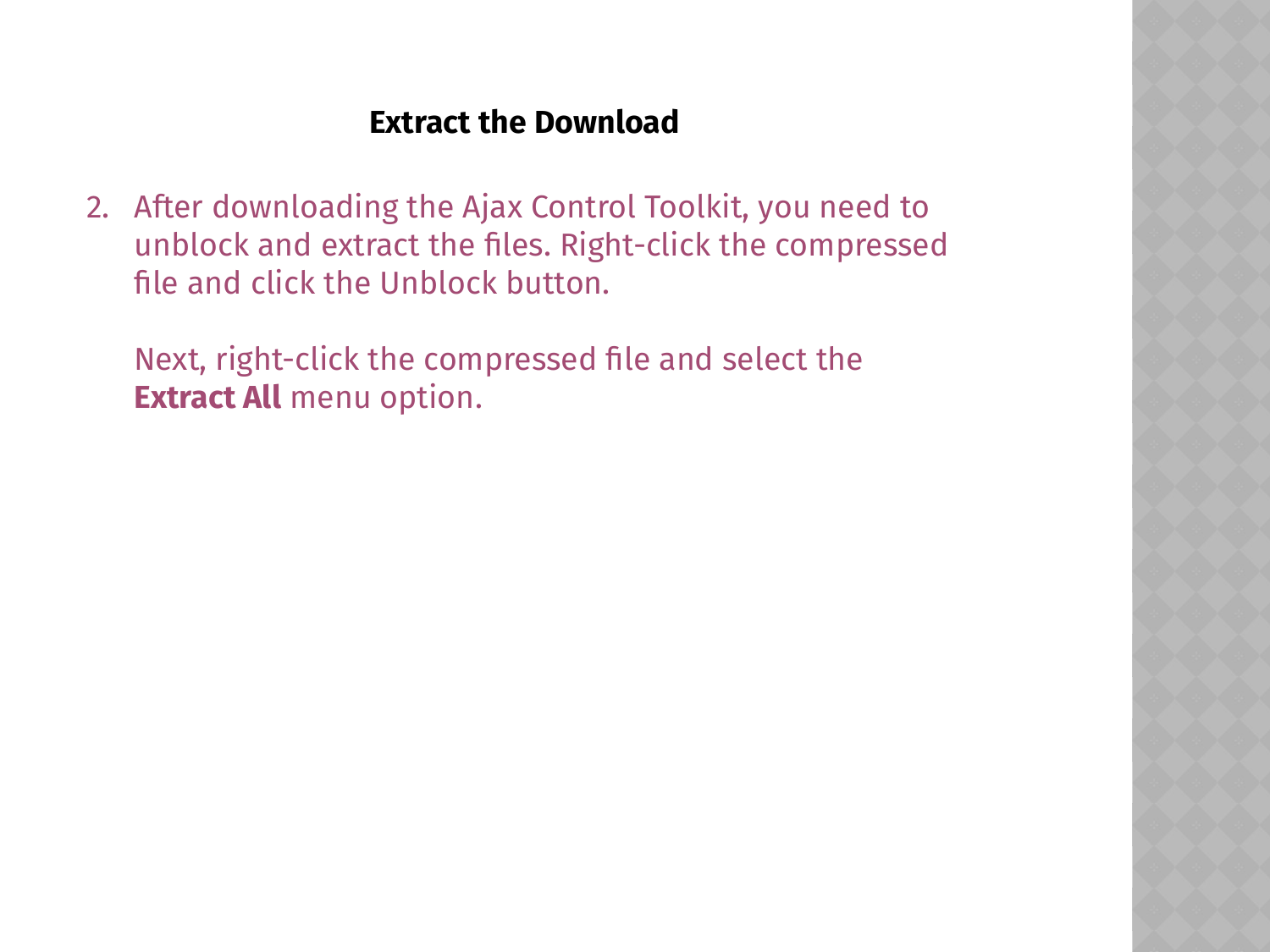

Extract the Download
After downloading the Ajax Control Toolkit, you need to unblock and extract the files. Right-click the compressed file and click the Unblock button.
Next, right-click the compressed file and select the Extract All menu option.